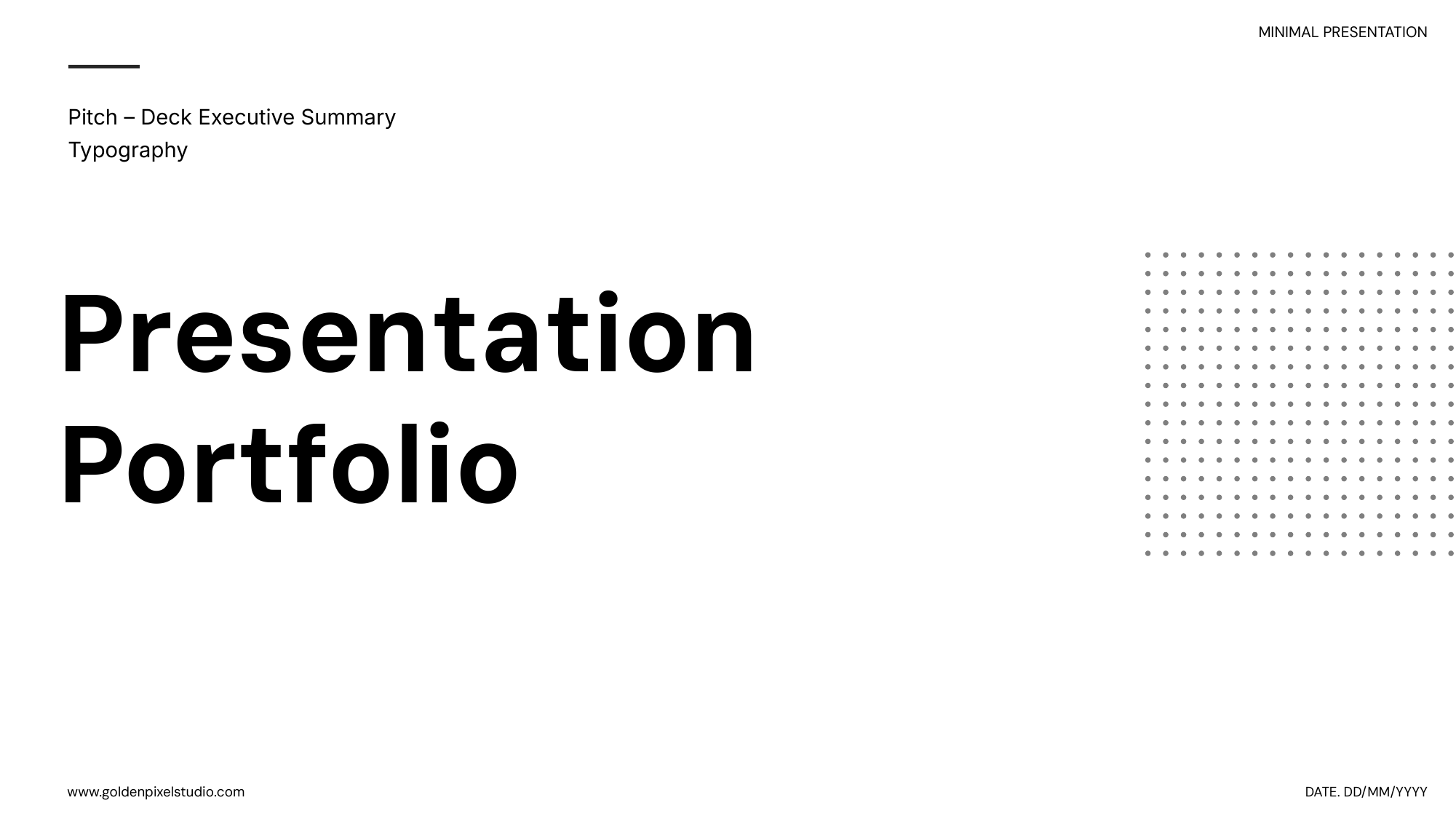

MINIMAL PRESENTATION
Pitch – Deck Executive Summary Typography

Presentation Portfolio

www.goldenpixelstudio.com
DATE. DD/MM/YYYY